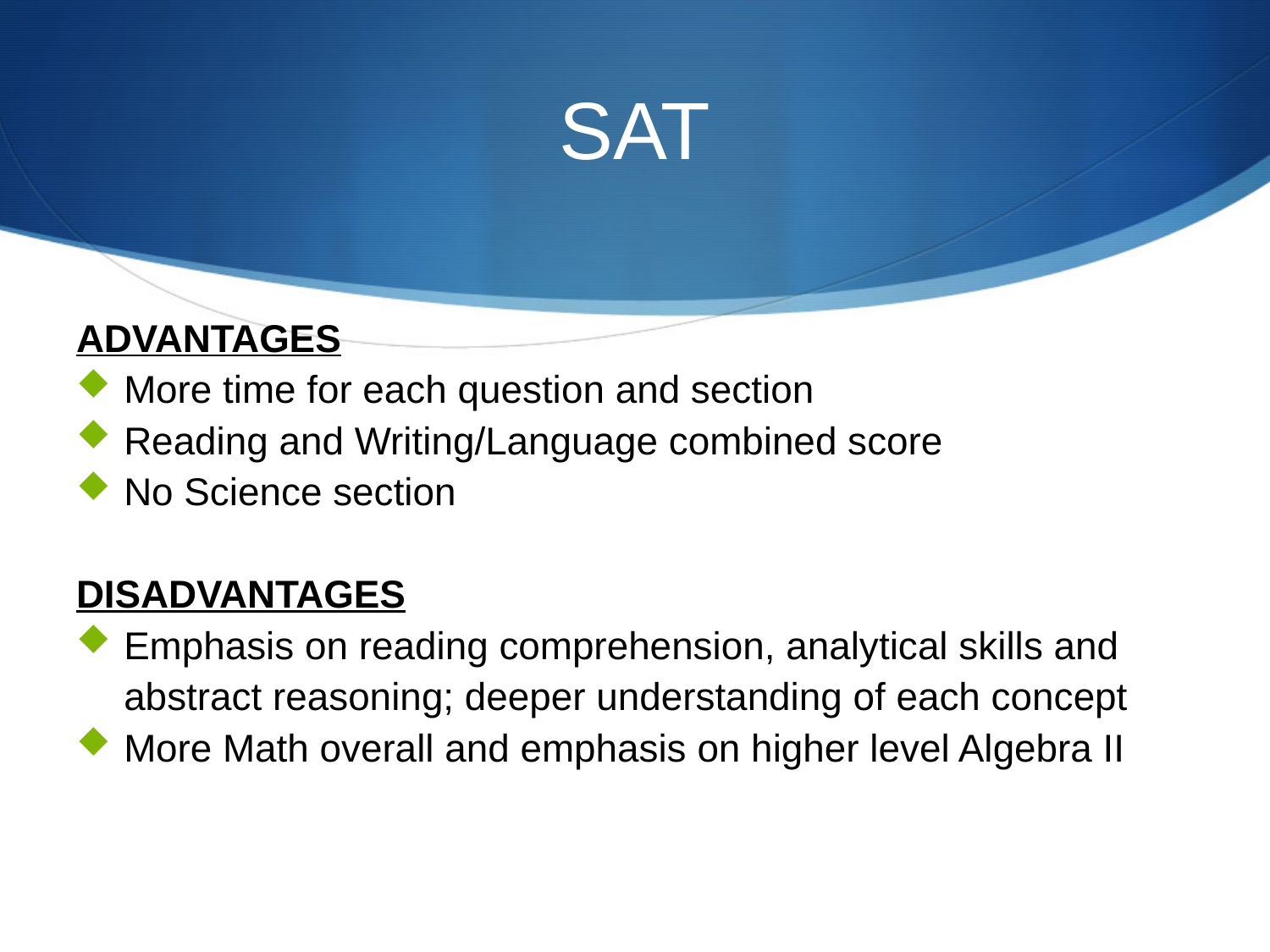

# SAT
ADVANTAGES
More time for each question and section
Reading and Writing/Language combined score
No Science section

DISADVANTAGES
Emphasis on reading comprehension, analytical skills and abstract reasoning; deeper understanding of each concept
More Math overall and emphasis on higher level Algebra II